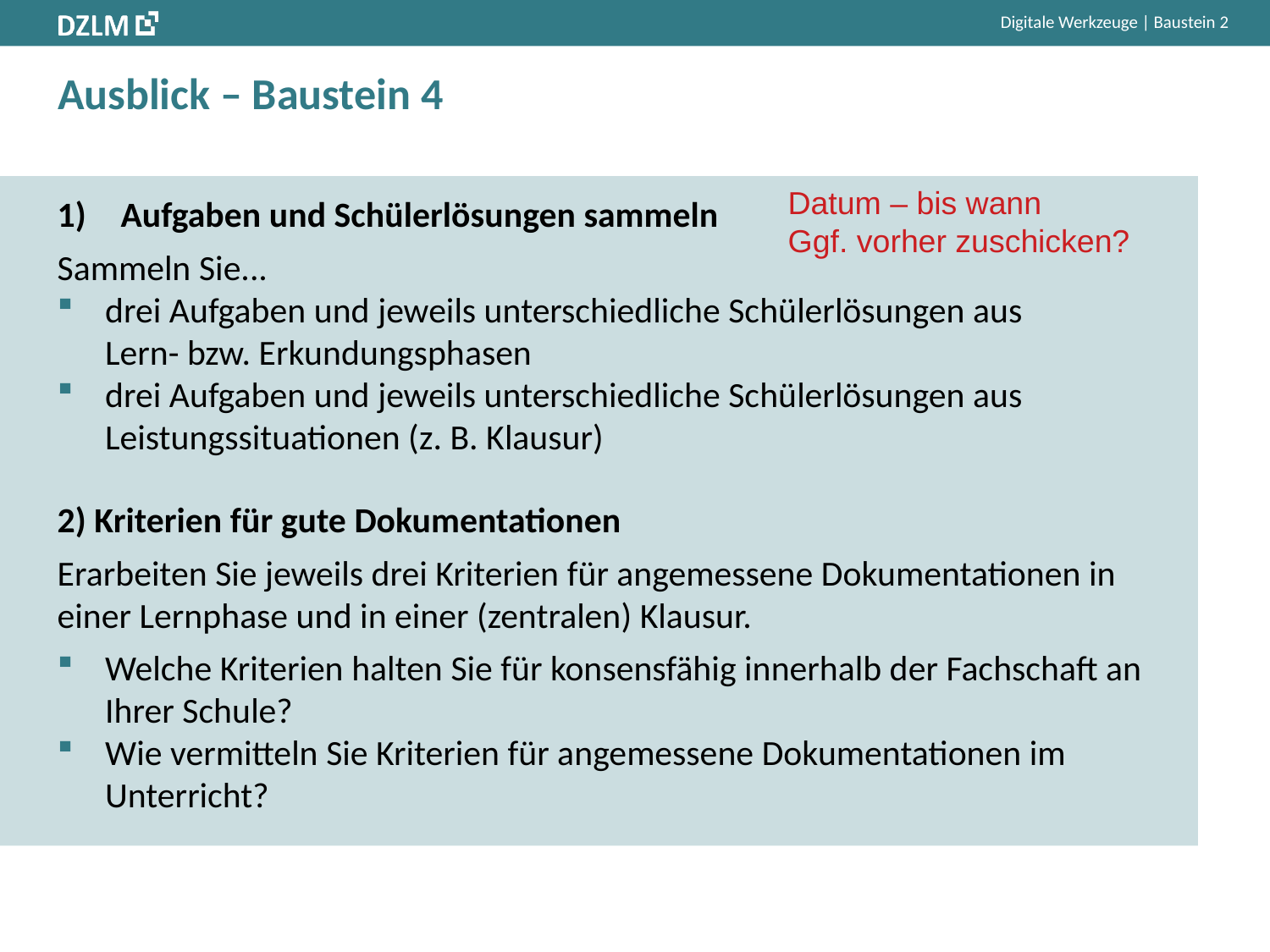

# Ausblick – Baustein 4

Aufgaben und Schülerlösungen sammeln
Sammeln Sie...
drei Aufgaben und jeweils unterschiedliche Schülerlösungen aus
Lern- bzw. Erkundungsphasen
drei Aufgaben und jeweils unterschiedliche Schülerlösungen aus Leistungssituationen (z. B. Klausur)
2) Kriterien für gute Dokumentationen
Erarbeiten Sie jeweils drei Kriterien für angemessene Dokumentationen in einer Lernphase und in einer (zentralen) Klausur.
Welche Kriterien halten Sie für konsensfähig innerhalb der Fachschaft an Ihrer Schule?
Wie vermitteln Sie Kriterien für angemessene Dokumentationen im Unterricht?
Datum – bis wann
Ggf. vorher zuschicken?